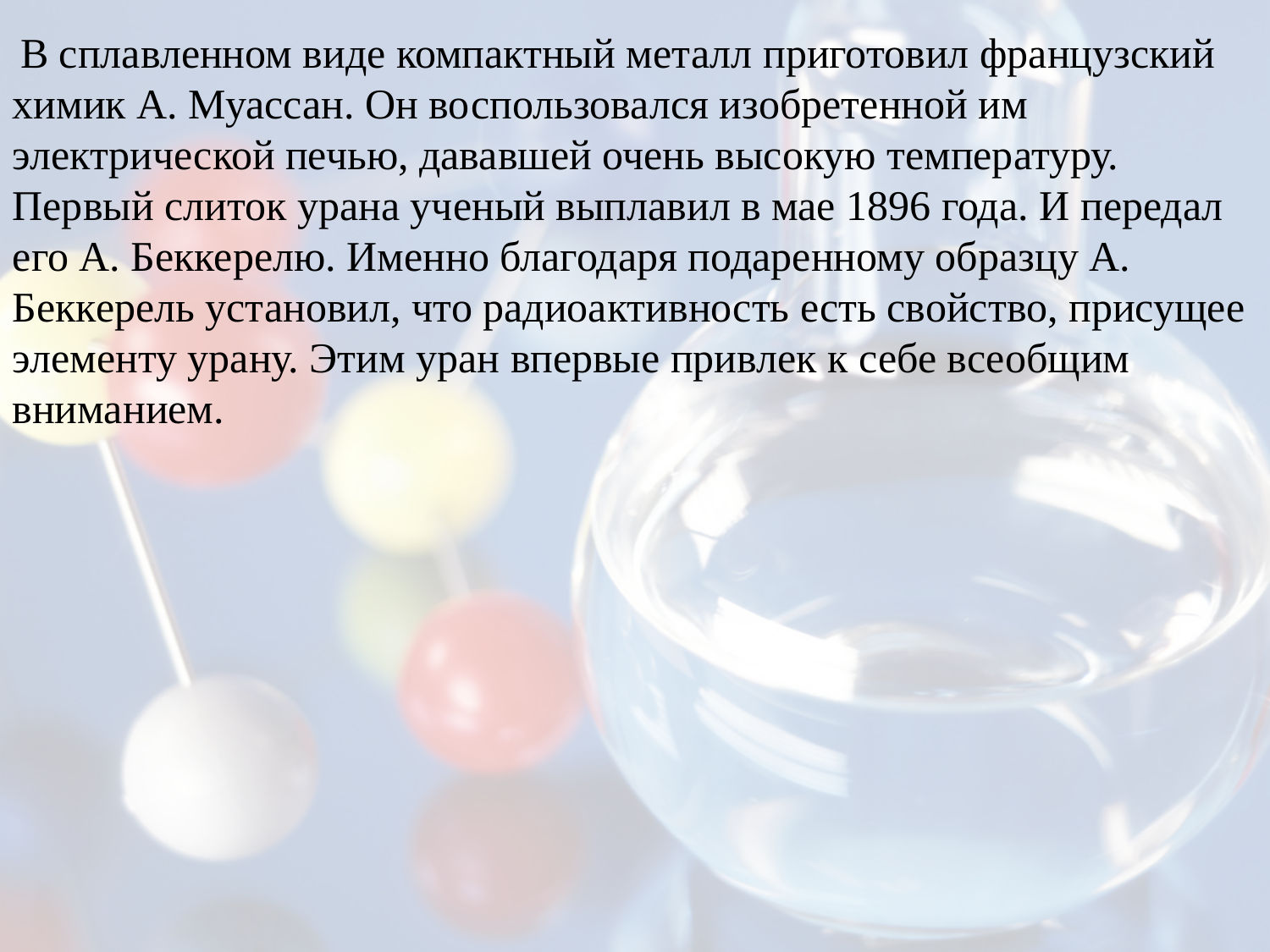

В сплавленном виде компактный металл приготовил французский химик А. Муассан. Он воспользовался изобретенной им электрической печью, дававшей очень высокую температуру. Первый слиток урана ученый выплавил в мае 1896 года. И передал его А. Беккерелю. Именно благодаря подаренному образцу А. Беккерель установил, что радиоактивность есть свойство, присущее элементу урану. Этим уран впервые привлек к себе всеобщим вниманием.